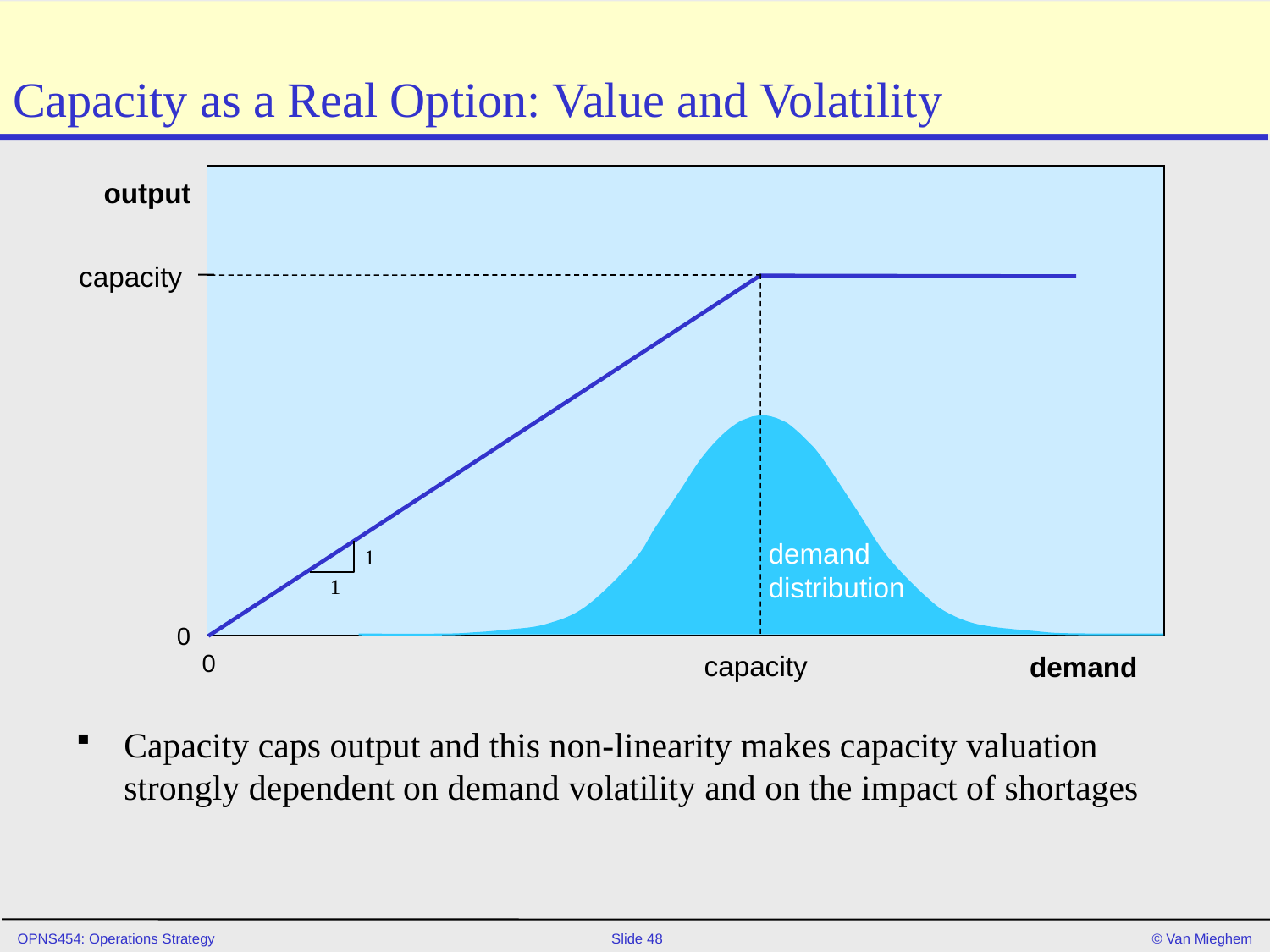

# Capacity as a Real Option: Value and Volatility

output
capacity

demand
distribution
1

1
0
0
capacity
demand
Capacity caps output and this non-linearity makes capacity valuation strongly dependent on demand volatility and on the impact of shortages